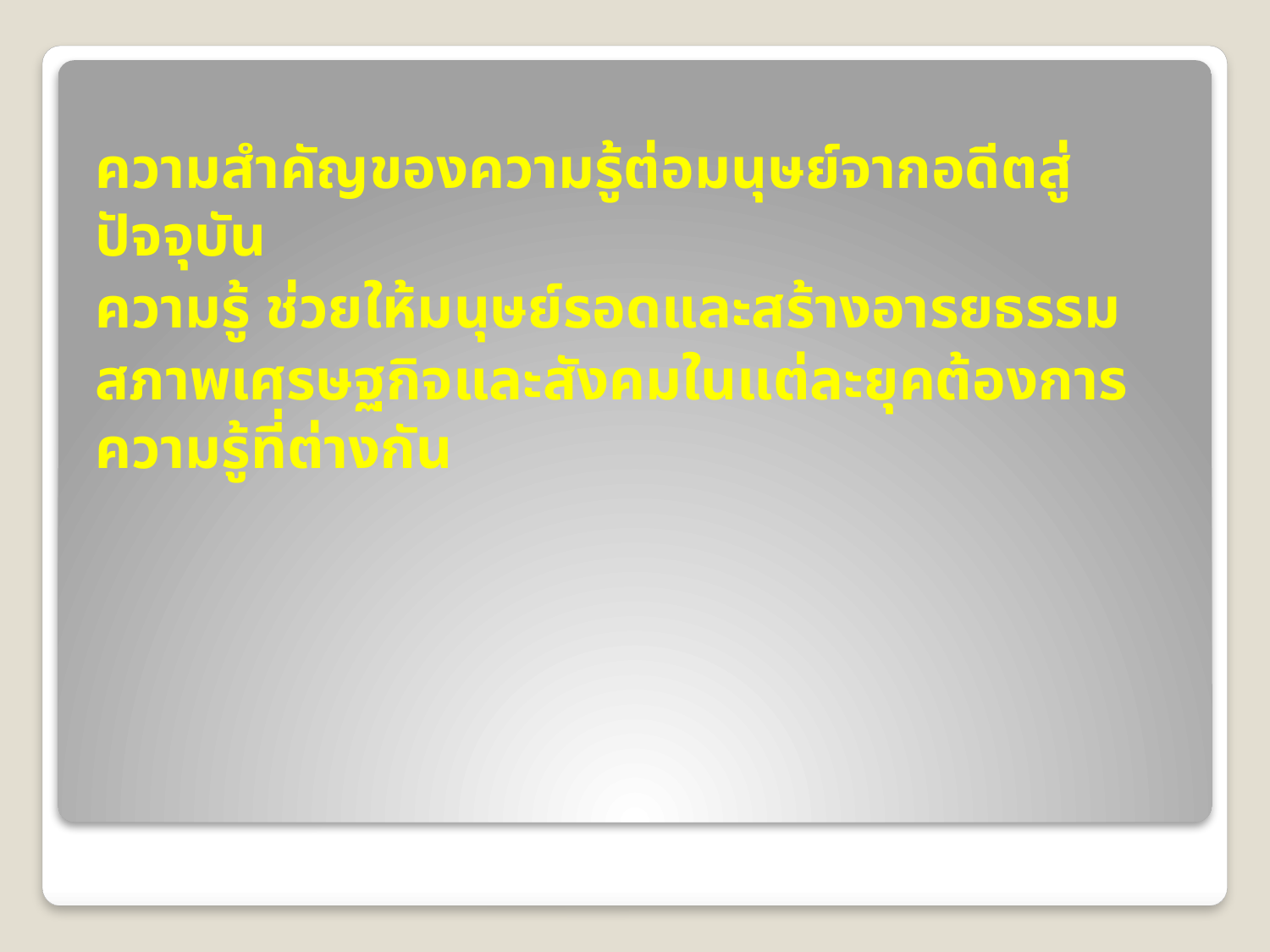

ความสำคัญของความรู้ต่อมนุษย์จากอดีตสู่ปัจจุบัน
ความรู้ ช่วยให้มนุษย์รอดและสร้างอารยธรรม
สภาพเศรษฐกิจและสังคมในแต่ละยุคต้องการความรู้ที่ต่างกัน